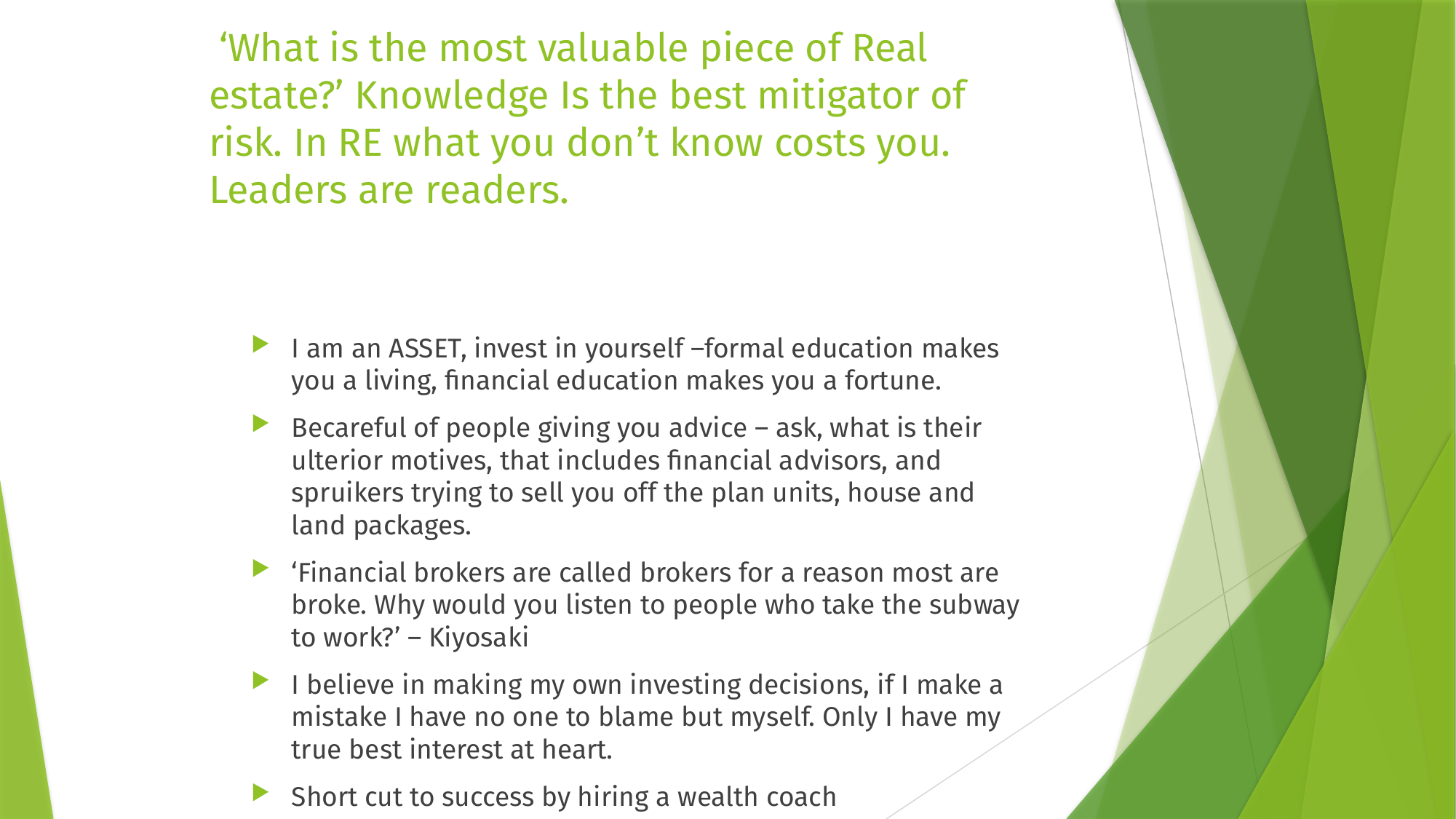

# ‘What is the most valuable piece of Real estate?’ Knowledge Is the best mitigator of risk. In RE what you don’t know costs you. Leaders are readers.
I am an ASSET, invest in yourself –formal education makes you a living, financial education makes you a fortune.
Becareful of people giving you advice – ask, what is their ulterior motives, that includes financial advisors, and spruikers trying to sell you off the plan units, house and land packages.
‘Financial brokers are called brokers for a reason most are broke. Why would you listen to people who take the subway to work?’ – Kiyosaki
I believe in making my own investing decisions, if I make a mistake I have no one to blame but myself. Only I have my true best interest at heart.
Short cut to success by hiring a wealth coach